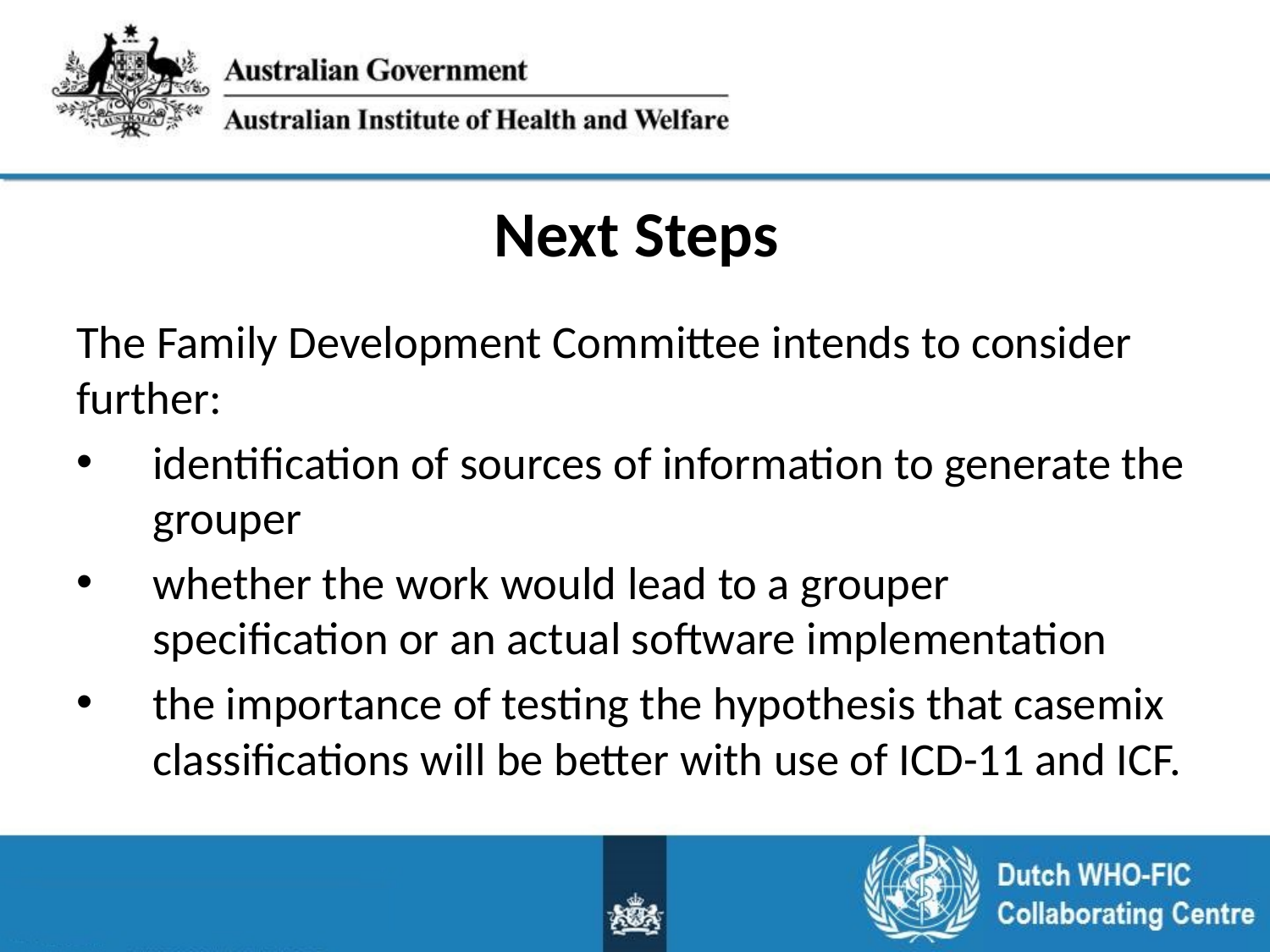

# Next Steps
The Family Development Committee intends to consider further:
identification of sources of information to generate the grouper
whether the work would lead to a grouper specification or an actual software implementation
the importance of testing the hypothesis that casemix classifications will be better with use of ICD-11 and ICF.